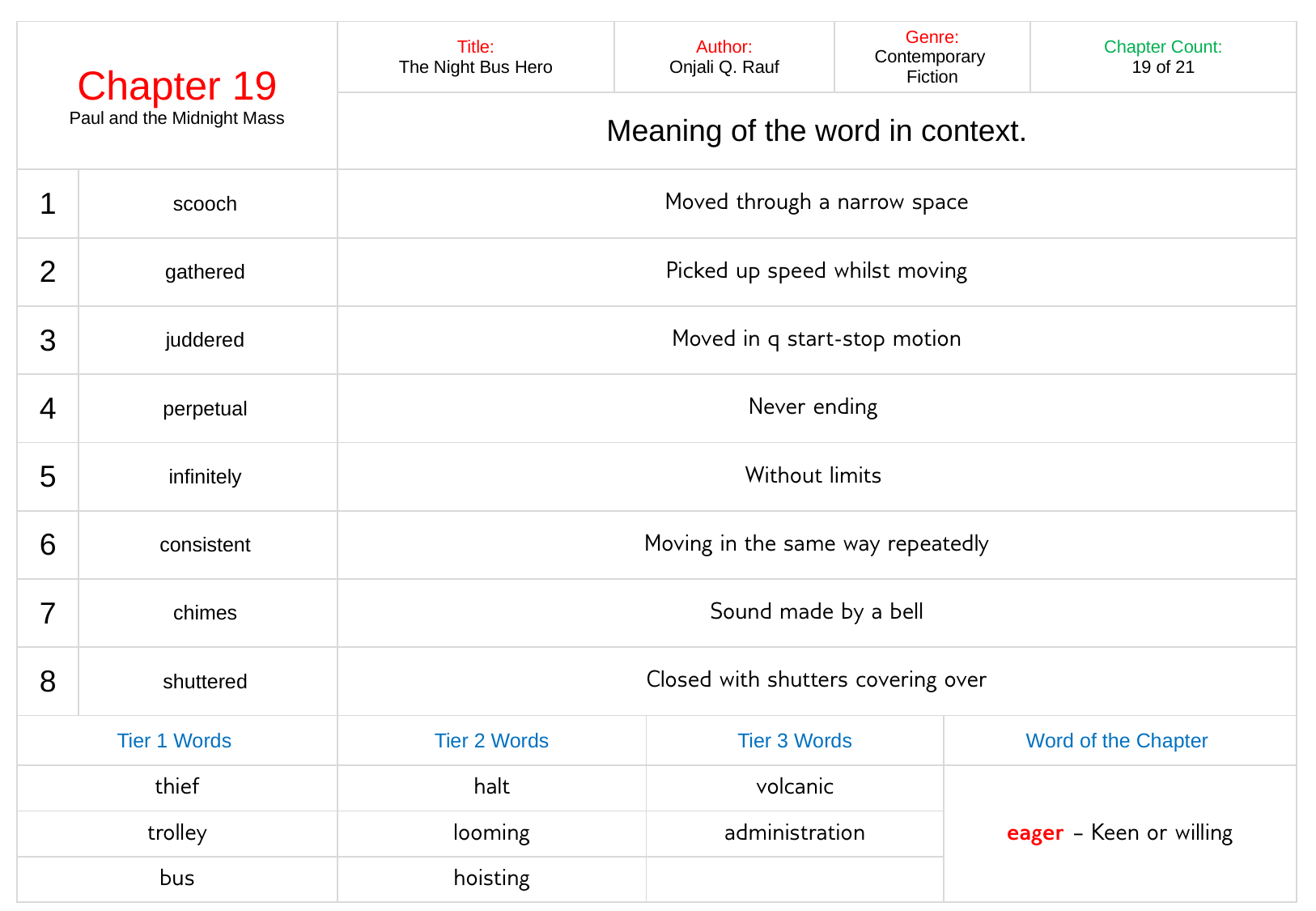

| Chapter 19 Paul and the Midnight Mass |  | Title: The Night Bus Hero | Author: Onjali Q. Rauf |  | Genre: Contemporary Fiction | Chapter Word Count: 435 | Chapter Count: 19 of 21 |
| --- | --- | --- | --- | --- | --- | --- | --- |
|  |  | Meaning of the word in context. |  |  |  |  |  |
| 1 | scooch | Moved through a narrow space |  |  |  |  |  |
| 2 | gathered | Picked up speed whilst moving |  |  |  |  |  |
| 3 | juddered | Moved in q start-stop motion |  |  |  |  |  |
| 4 | perpetual | Never ending |  |  |  |  |  |
| 5 | infinitely | Without limits |  |  |  |  |  |
| 6 | consistent | Moving in the same way repeatedly |  |  |  |  |  |
| 7 | chimes | Sound made by a bell |  |  |  |  |  |
| 8 | shuttered | Closed with shutters covering over |  |  |  |  |  |
| Tier 1 Words |  | Tier 2 Words |  | Tier 3 Words |  | Word of the Chapter |  |
| thief |  | halt |  | volcanic |  | eager – Keen or willing |  |
| trolley |  | looming |  | administration |  |  |  |
| bus |  | hoisting |  |  |  |  |  |